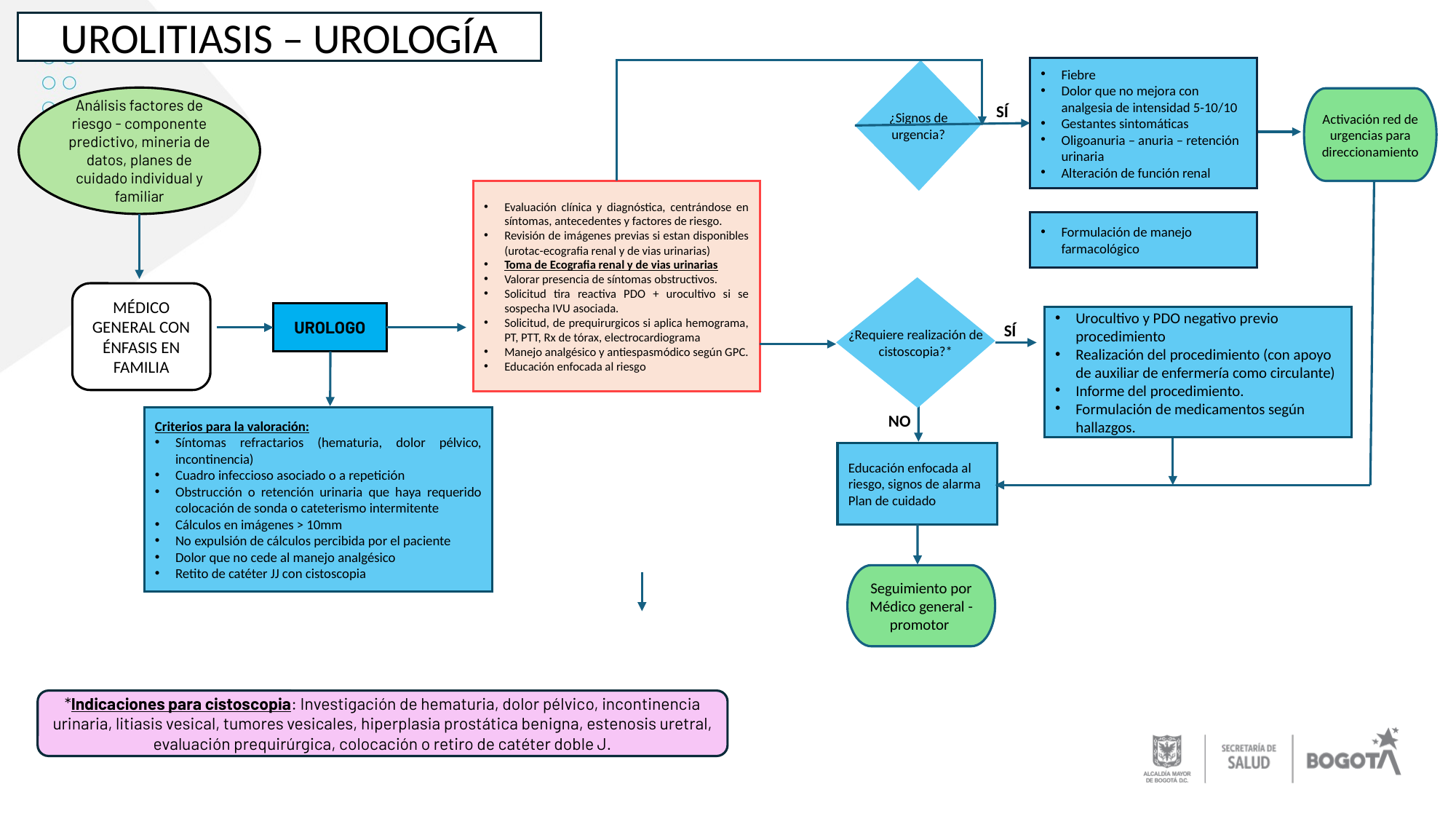

UROLITIASIS – UROLOGÍA
Fiebre
Dolor que no mejora con analgesia de intensidad 5-10/10
Gestantes sintomáticas
Oligoanuria – anuria – retención urinaria
Alteración de función renal
¿Signos de urgencia?
Análisis factores de riesgo - componente predictivo, mineria de datos, planes de cuidado individual y familiar
Activación red de urgencias para direccionamiento
SÍ

Evaluación clínica y diagnóstica, centrándose en síntomas, antecedentes y factores de riesgo.
Revisión de imágenes previas si estan disponibles (urotac-ecografia renal y de vias urinarias)
Toma de Ecografia renal y de vias urinarias
Valorar presencia de síntomas obstructivos.
Solicitud tira reactiva PDO + urocultivo si se sospecha IVU asociada.
Solicitud, de prequirurgicos si aplica hemograma, PT, PTT, Rx de tórax, electrocardiograma
Manejo analgésico y antiespasmódico según GPC.
Educación enfocada al riesgo

Formulación de manejo farmacológico
¿Requiere realización de cistoscopia?*
MÉDICO GENERAL CON ÉNFASIS EN FAMILIA
UROLOGO
Urocultivo y PDO negativo previo procedimiento
Realización del procedimiento (con apoyo de auxiliar de enfermería como circulante)
Informe del procedimiento.
Formulación de medicamentos según hallazgos.
SÍ
NO

Criterios para la valoración:
Síntomas refractarios (hematuria, dolor pélvico, incontinencia)
Cuadro infeccioso asociado o a repetición
Obstrucción o retención urinaria que haya requerido colocación de sonda o cateterismo intermitente
Cálculos en imágenes > 10mm
No expulsión de cálculos percibida por el paciente
Dolor que no cede al manejo analgésico
Retito de catéter JJ con cistoscopia

Educación enfocada al riesgo, signos de alarma
Plan de cuidado
Seguimiento por Médico general - promotor
*Indicaciones para cistoscopia: Investigación de hematuria, dolor pélvico, incontinencia urinaria, litiasis vesical, tumores vesicales, hiperplasia prostática benigna, estenosis uretral, evaluación prequirúrgica, colocación o retiro de catéter doble J.